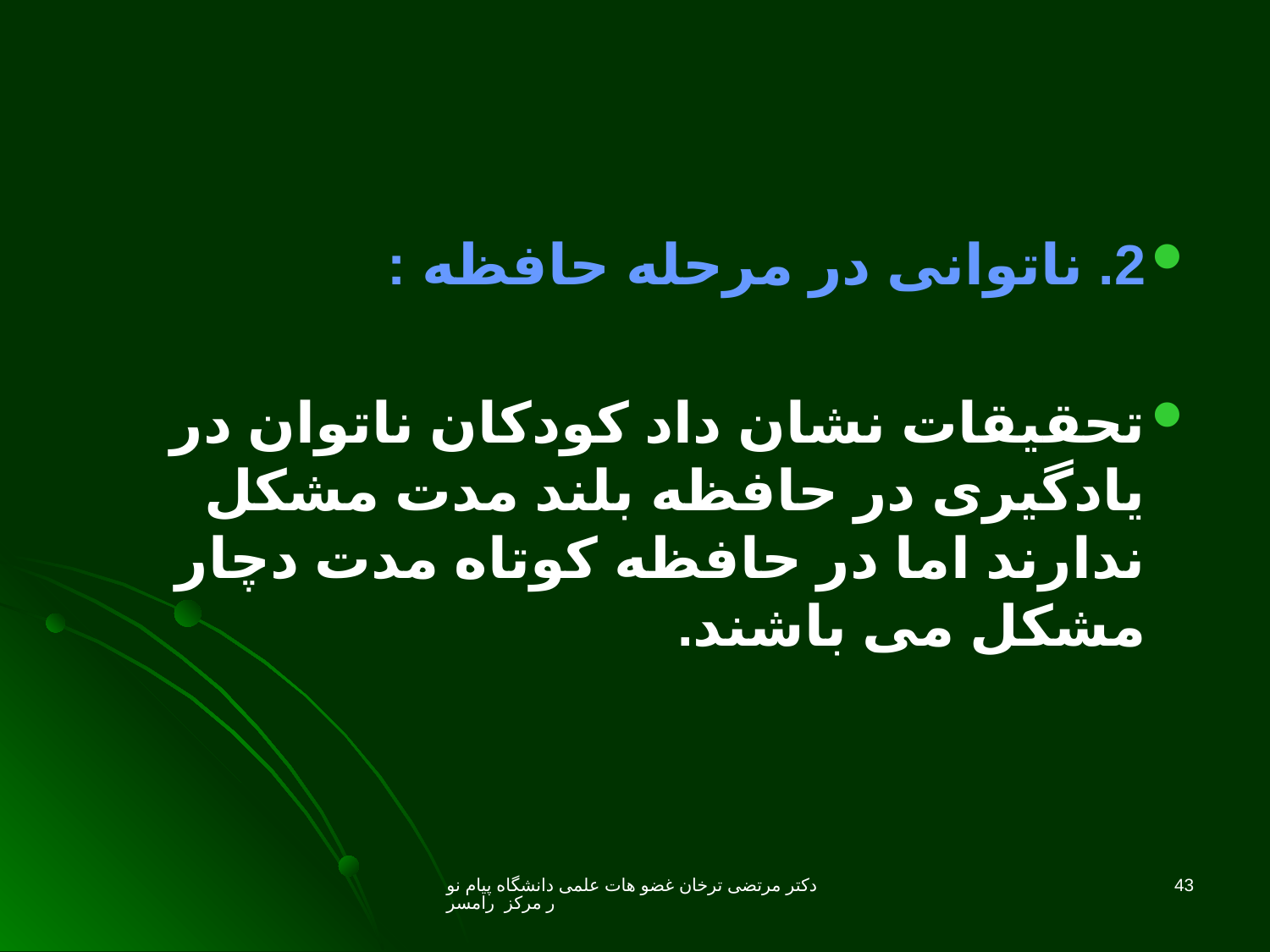

2. ناتوانی در مرحله حافظه :

تحقیقات نشان داد کودکان ناتوان در یادگیری در حافظه بلند مدت مشکل ندارند اما در حافظه کوتاه مدت دچار مشکل می باشند.
دکتر مرتضی ترخان غضو هات علمی دانشگاه پیام نور مرکز رامسر
43